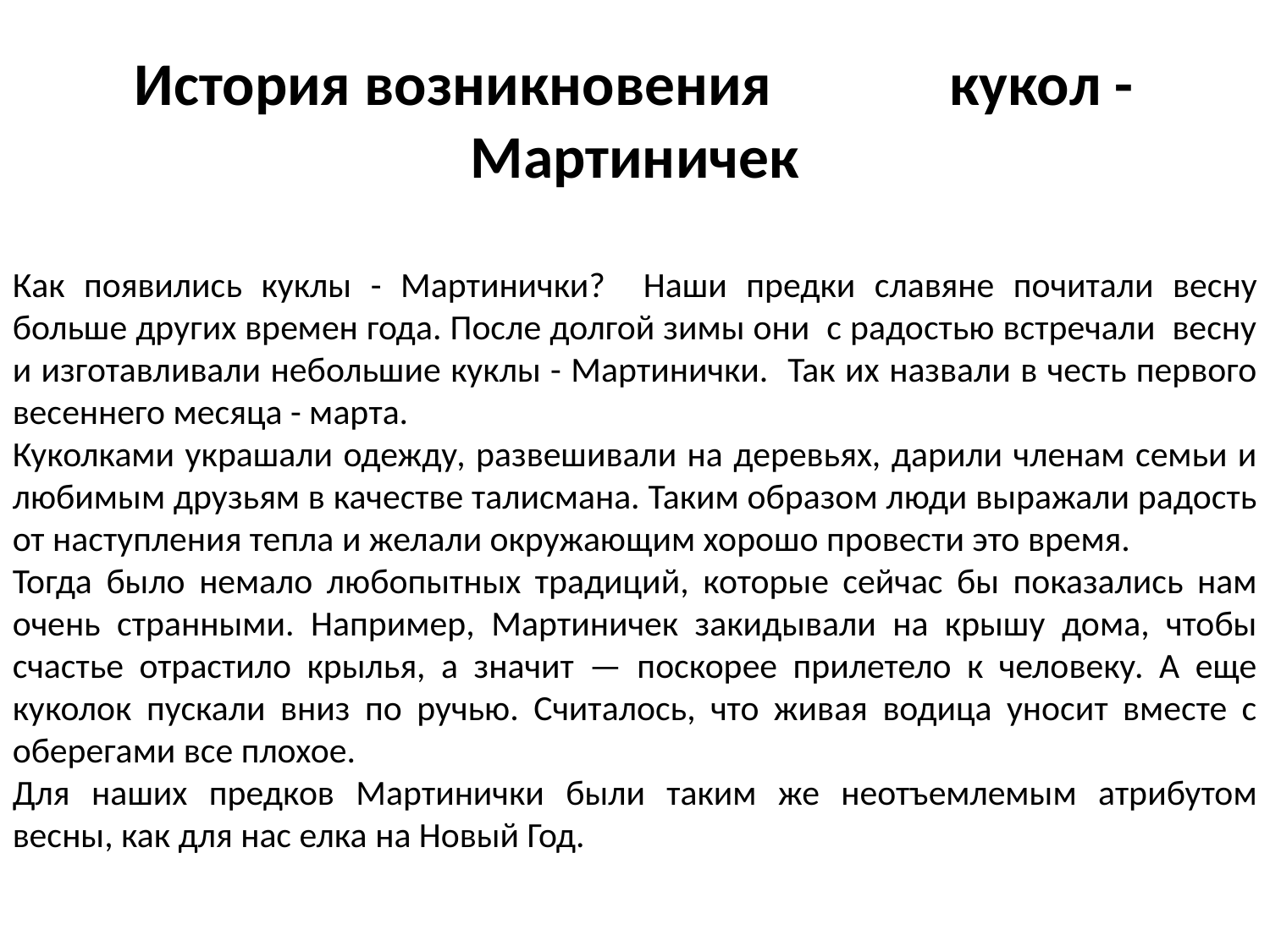

# История возникновения             кукол - Мартиничек
Как появились куклы - Мартинички?  Наши предки славяне почитали весну больше других времен года. После долгой зимы они  с радостью встречали  весну и изготавливали небольшие куклы - Мартинички.  Так их назвали в честь первого весеннего месяца - марта.
Куколками украшали одежду, развешивали на деревьях, дарили членам семьи и любимым друзьям в качестве талисмана. Таким образом люди выражали радость от наступления тепла и желали окружающим хорошо провести это время.
Тогда было немало любопытных традиций, которые сейчас бы показались нам очень странными. Например, Мартиничек закидывали на крышу дома, чтобы счастье отрастило крылья, а значит — поскорее прилетело к человеку. А еще куколок пускали вниз по ручью. Считалось, что живая водица уносит вместе с оберегами все плохое.
Для наших предков Мартинички были таким же неотъемлемым атрибутом весны, как для нас елка на Новый Год.